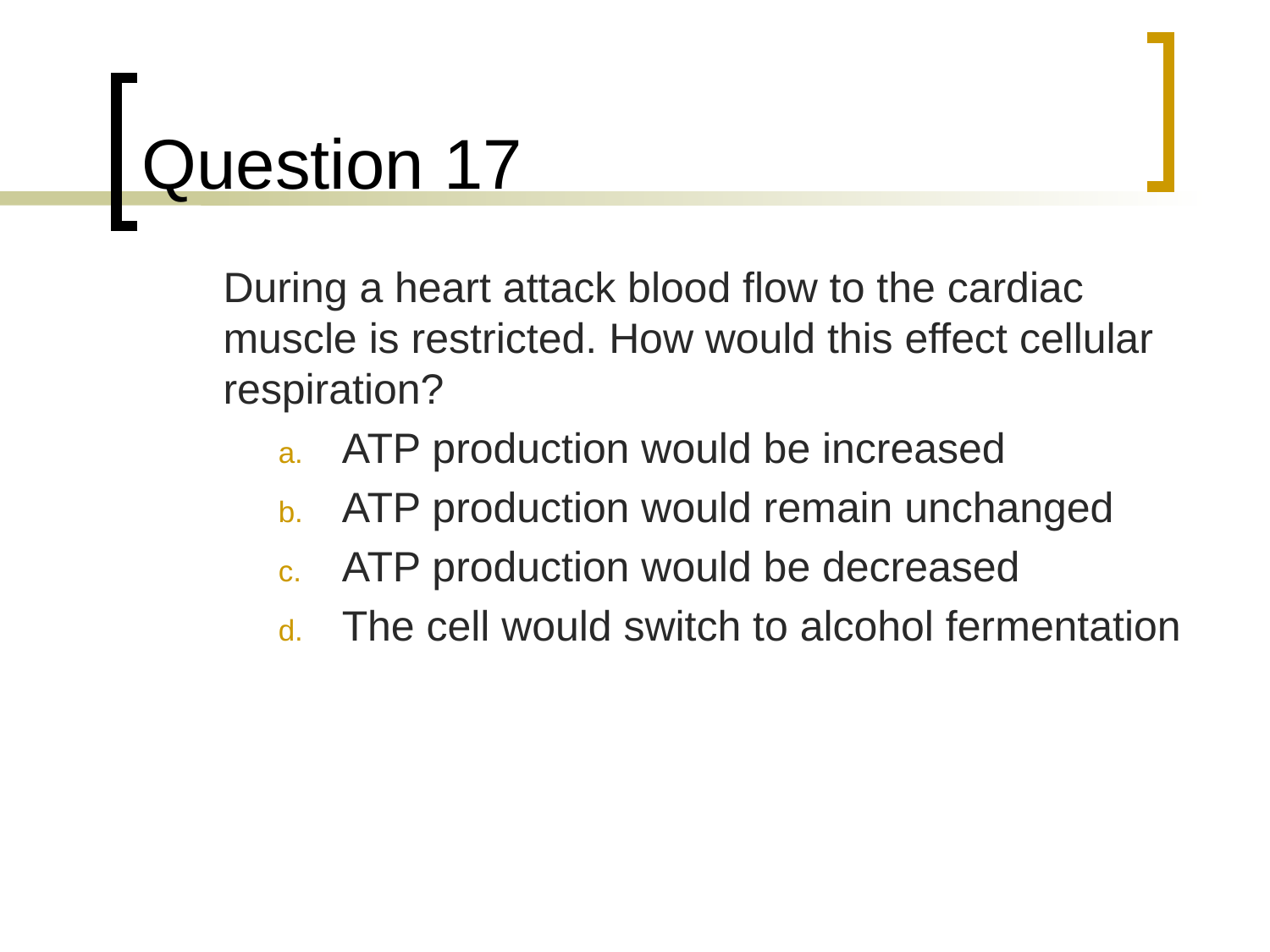

# Question 17
	During a heart attack blood flow to the cardiac muscle is restricted. How would this effect cellular respiration?
ATP production would be increased
ATP production would remain unchanged
ATP production would be decreased
The cell would switch to alcohol fermentation